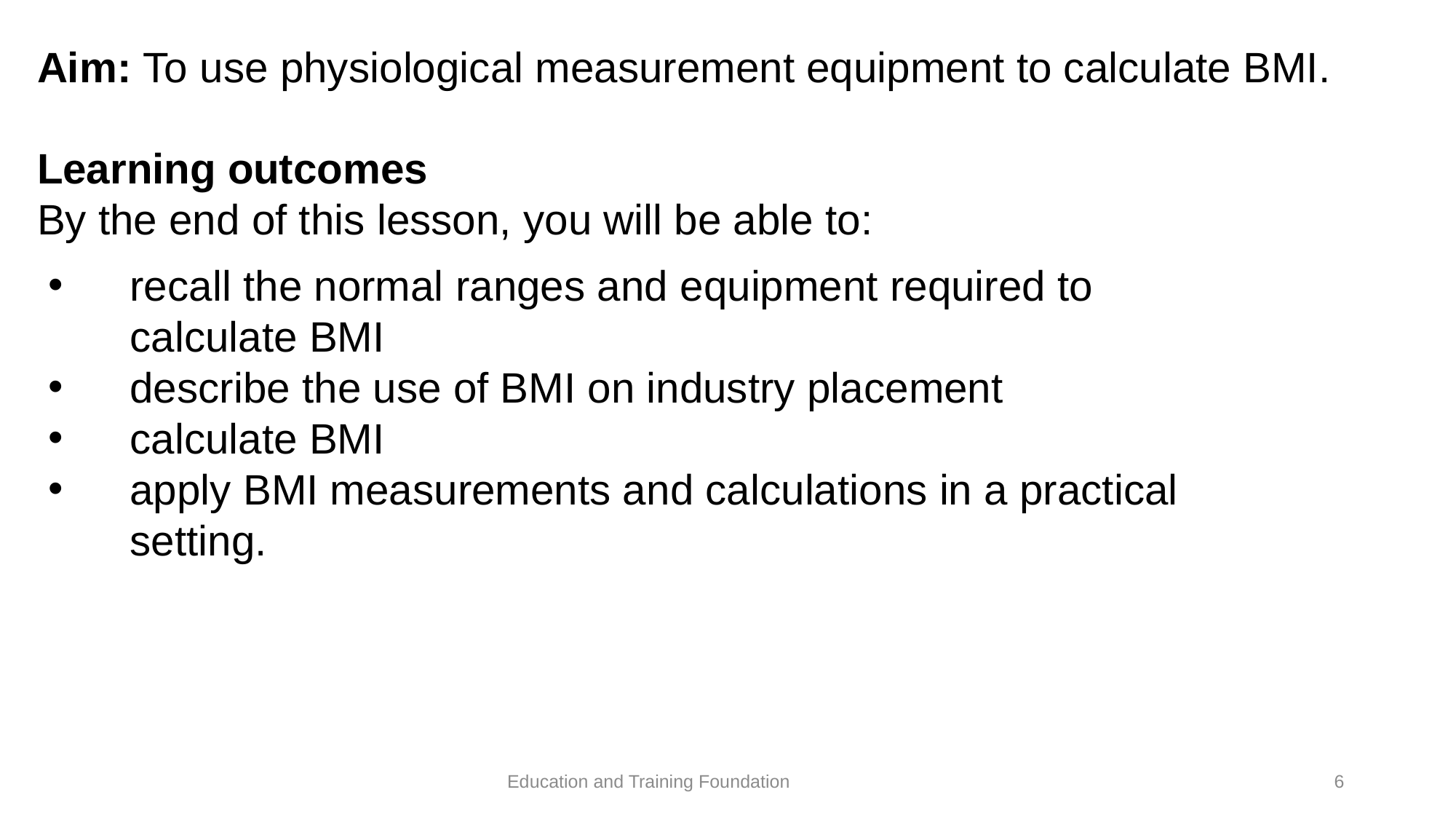

# Aim: To use physiological measurement equipment to calculate BMI. Learning outcomes By the end of this lesson, you will be able to:
recall the normal ranges and equipment required to calculate BMI
describe the use of BMI on industry placement
calculate BMI
apply BMI measurements and calculations in a practical setting.

6
Education and Training Foundation